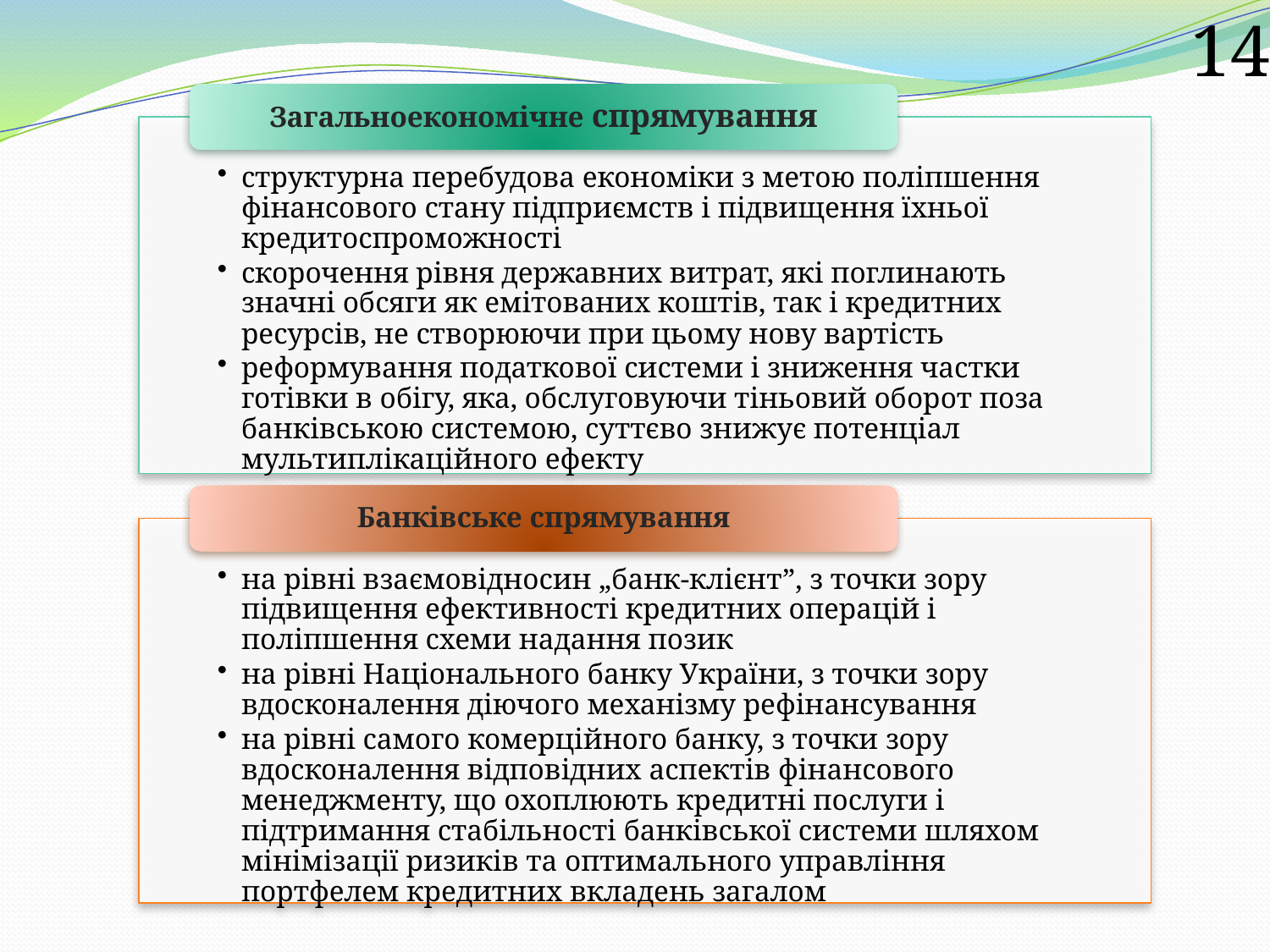

14
структурна перебудова економіки з метою поліпшення фінансового стану підприємств і підвищення їхньої кредитоспроможності
скорочення рівня державних витрат, які поглинають значні обсяги як емітованих коштів, так і кредитних ресурсів, не створюючи при цьому нову вартість
реформування податкової системи і зниження частки готівки в обігу, яка, обслуговуючи тіньовий оборот поза банківською системою, суттєво знижує потенціал мультиплікаційного ефекту
Загальноекономічне спрямування
на рівні взаємовідносин „банк-клієнт”, з точки зору підвищення ефективності кредитних операцій і поліпшення схеми надання позик
на рівні Національного банку України, з точки зору вдосконалення діючого механізму рефінансування
на рівні самого комерційного банку, з точки зору вдосконалення відповідних аспектів фінансового менеджменту, що охоплюють кредитні послуги і підтримання стабільності банківської системи шляхом мінімізації ризиків та оптимального управління портфелем кредитних вкладень загалом
Банківське спрямування